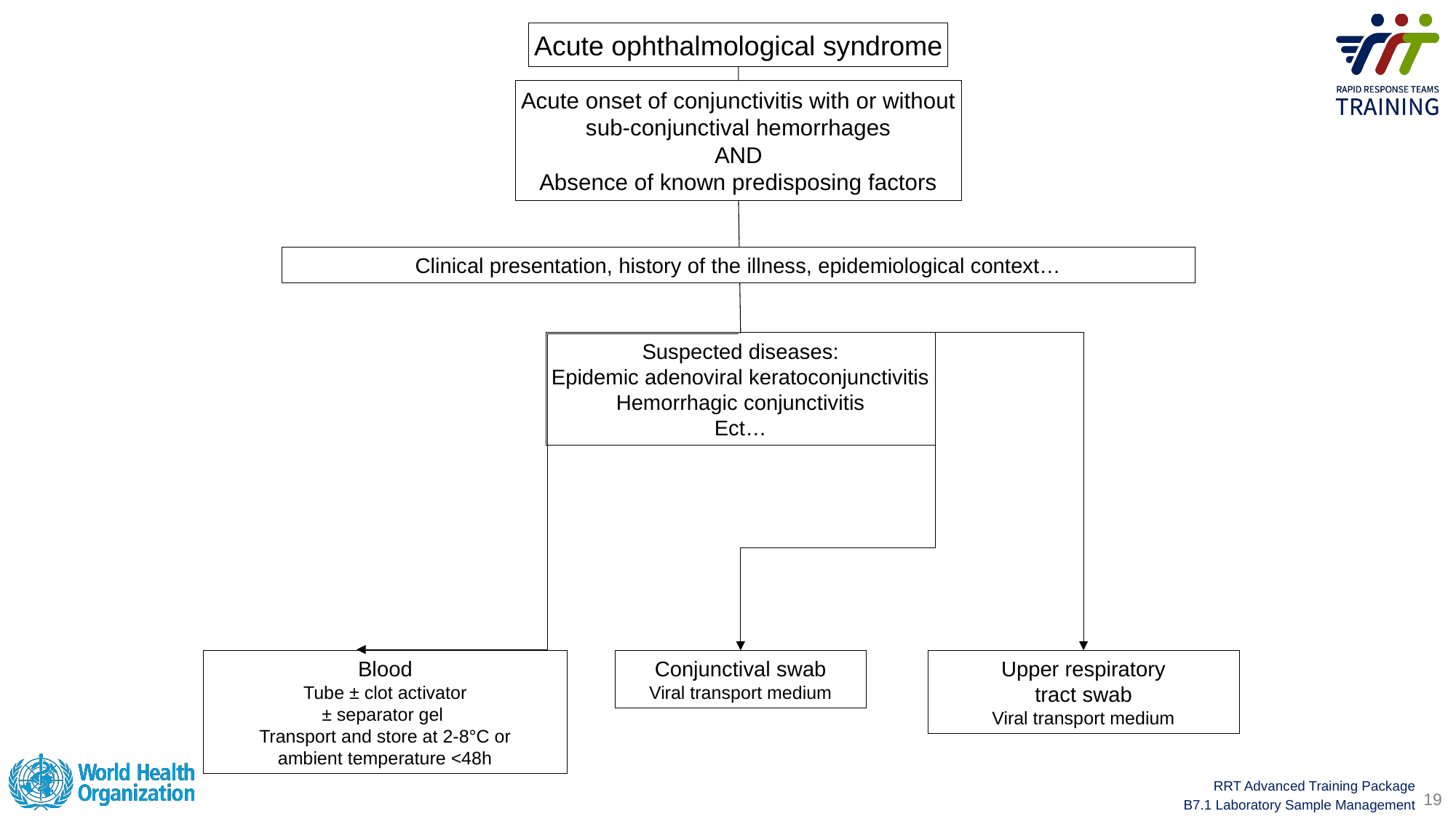

Acute ophthalmological syndrome
Acute onset of conjunctivitis with or without
sub-conjunctival hemorrhages
AND
Absence of known predisposing factors
Clinical presentation, history of the illness, epidemiological context…
Suspected diseases:
Epidemic adenoviral keratoconjunctivitis
Hemorrhagic conjunctivitis
Ect…
Blood
Tube ± clot activator
± separator gel
Transport and store at 2-8°C or
ambient temperature <48h
Conjunctival swab
Viral transport medium
Upper respiratory
tract swab
Viral transport medium